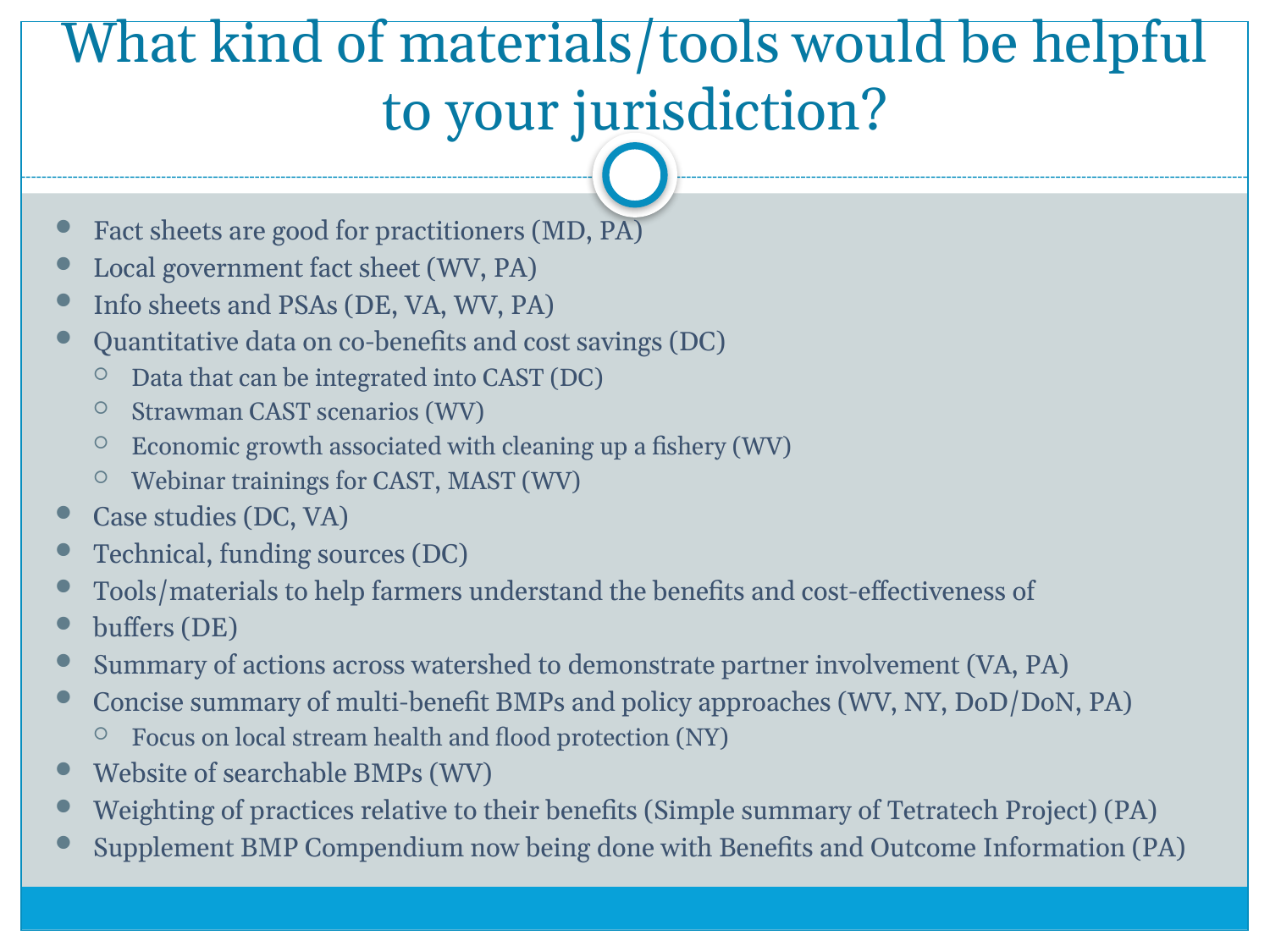

# What kind of materials/tools would be helpful to your jurisdiction?
Fact sheets are good for practitioners (MD, PA)
Local government fact sheet (WV, PA)
Info sheets and PSAs (DE, VA, WV, PA)
Quantitative data on co-benefits and cost savings (DC)
Data that can be integrated into CAST (DC)
Strawman CAST scenarios (WV)
Economic growth associated with cleaning up a fishery (WV)
Webinar trainings for CAST, MAST (WV)
Case studies (DC, VA)
Technical, funding sources (DC)
Tools/materials to help farmers understand the benefits and cost-effectiveness of
buffers (DE)
Summary of actions across watershed to demonstrate partner involvement (VA, PA)
Concise summary of multi-benefit BMPs and policy approaches (WV, NY, DoD/DoN, PA)
Focus on local stream health and flood protection (NY)
Website of searchable BMPs (WV)
Weighting of practices relative to their benefits (Simple summary of Tetratech Project) (PA)
Supplement BMP Compendium now being done with Benefits and Outcome Information (PA)